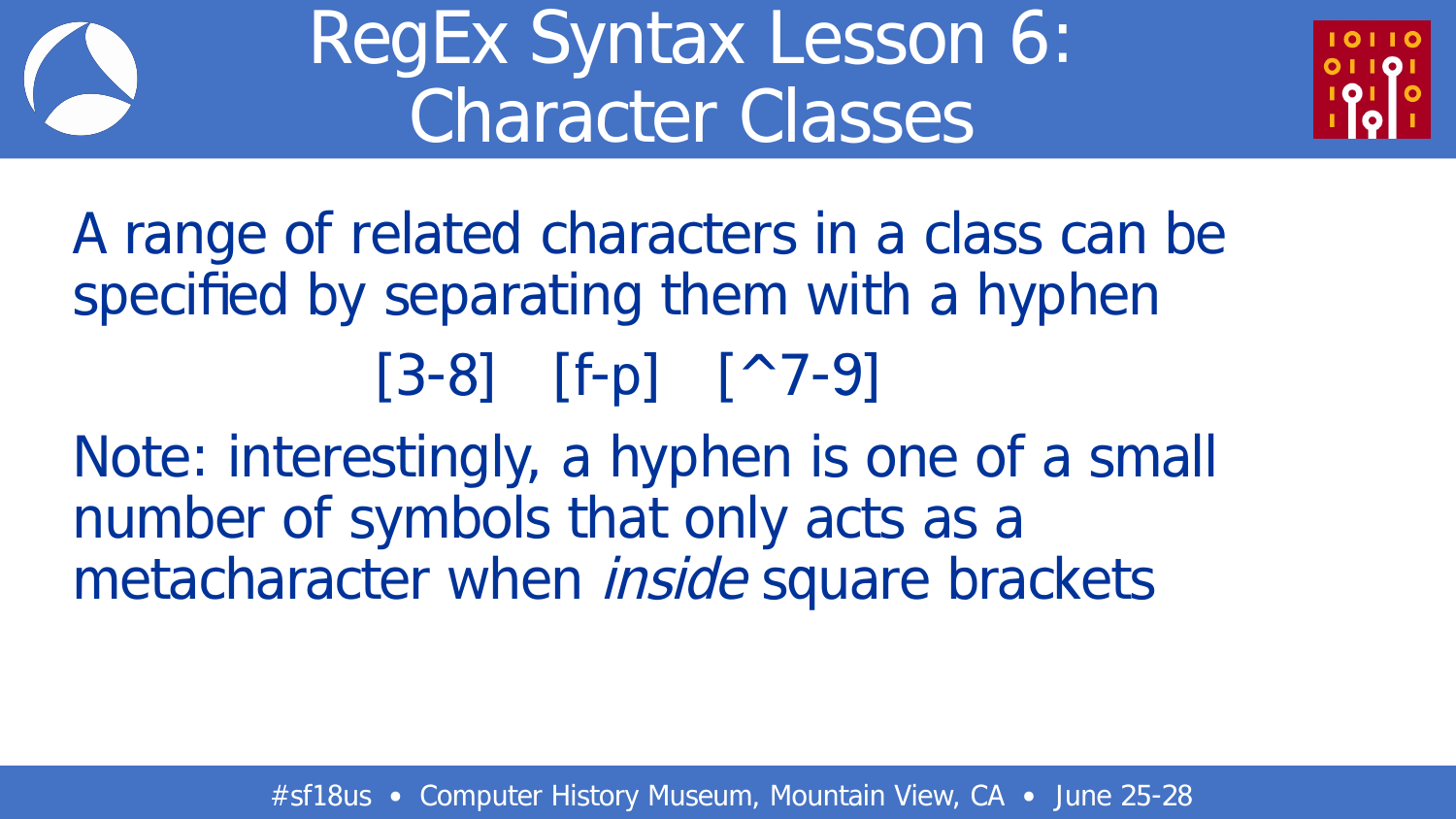

# RegEx Syntax Lesson 6: Character Classes
A range of related characters in a class can be specified by separating them with a hyphen
                 [3-8]   [f-p]   [^7-9]
Note: interestingly, a hyphen is one of a small number of symbols that only acts as a  metacharacter when inside square brackets